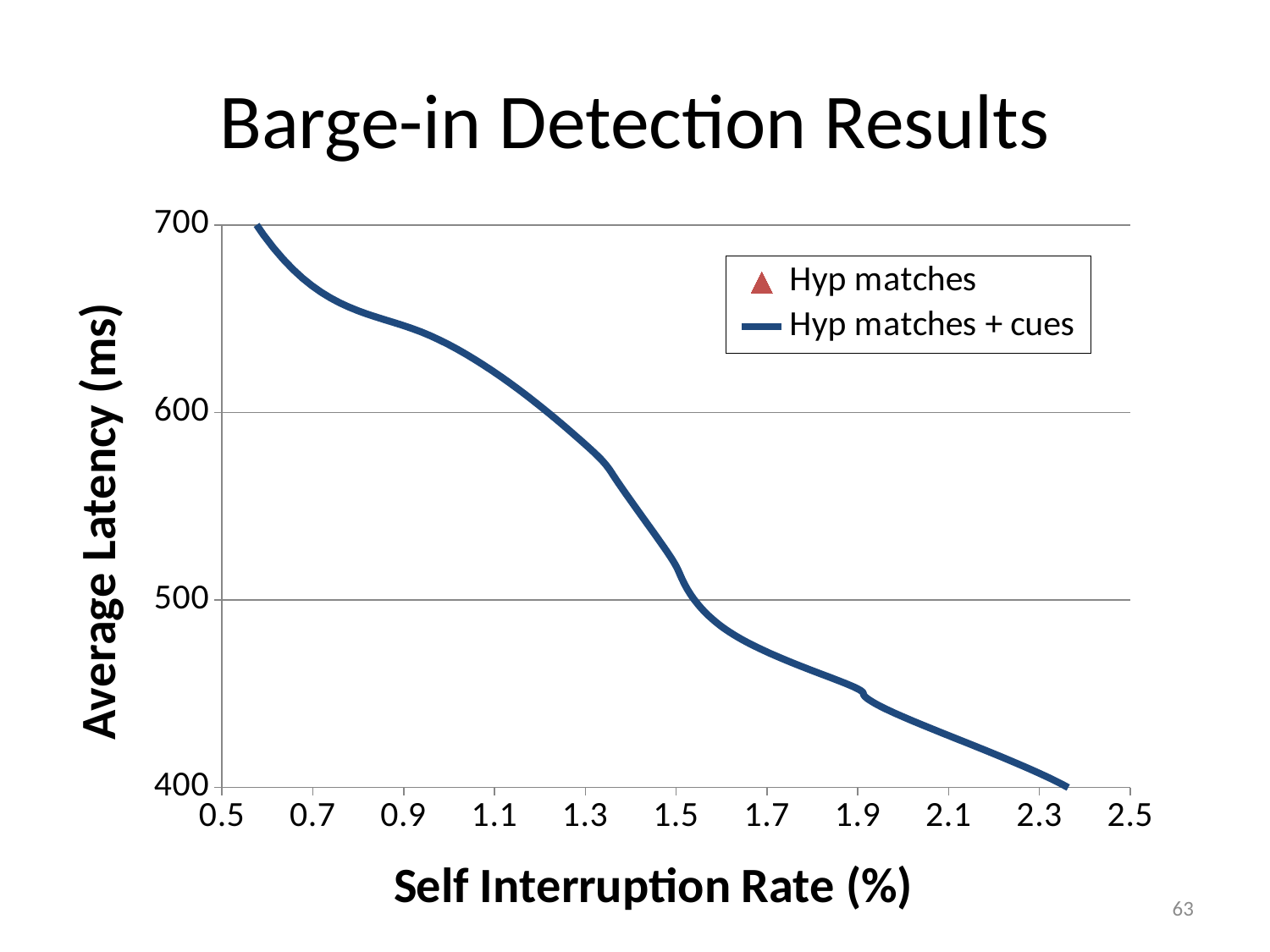

# Barge-in Detection Results

### Chart

| Category | Hyp matches | Hyp matches + cues |
|---|---|---|
63